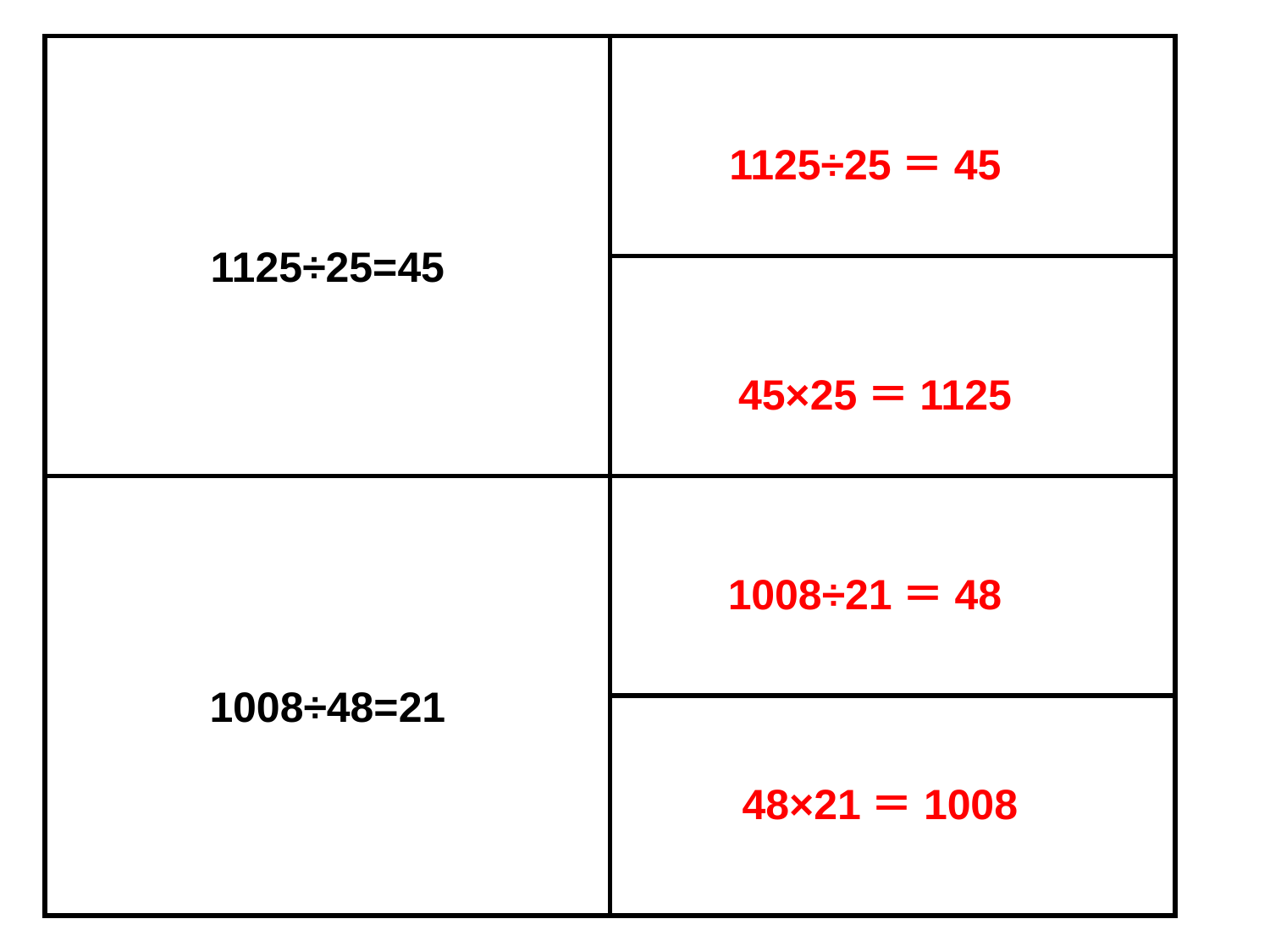

| 1125÷25=45 |  |
| --- | --- |
|  |  |
| 1008÷48=21 |  |
|  |  |
1125÷25＝45
45×25＝1125
1008÷21＝48
48×21＝1008